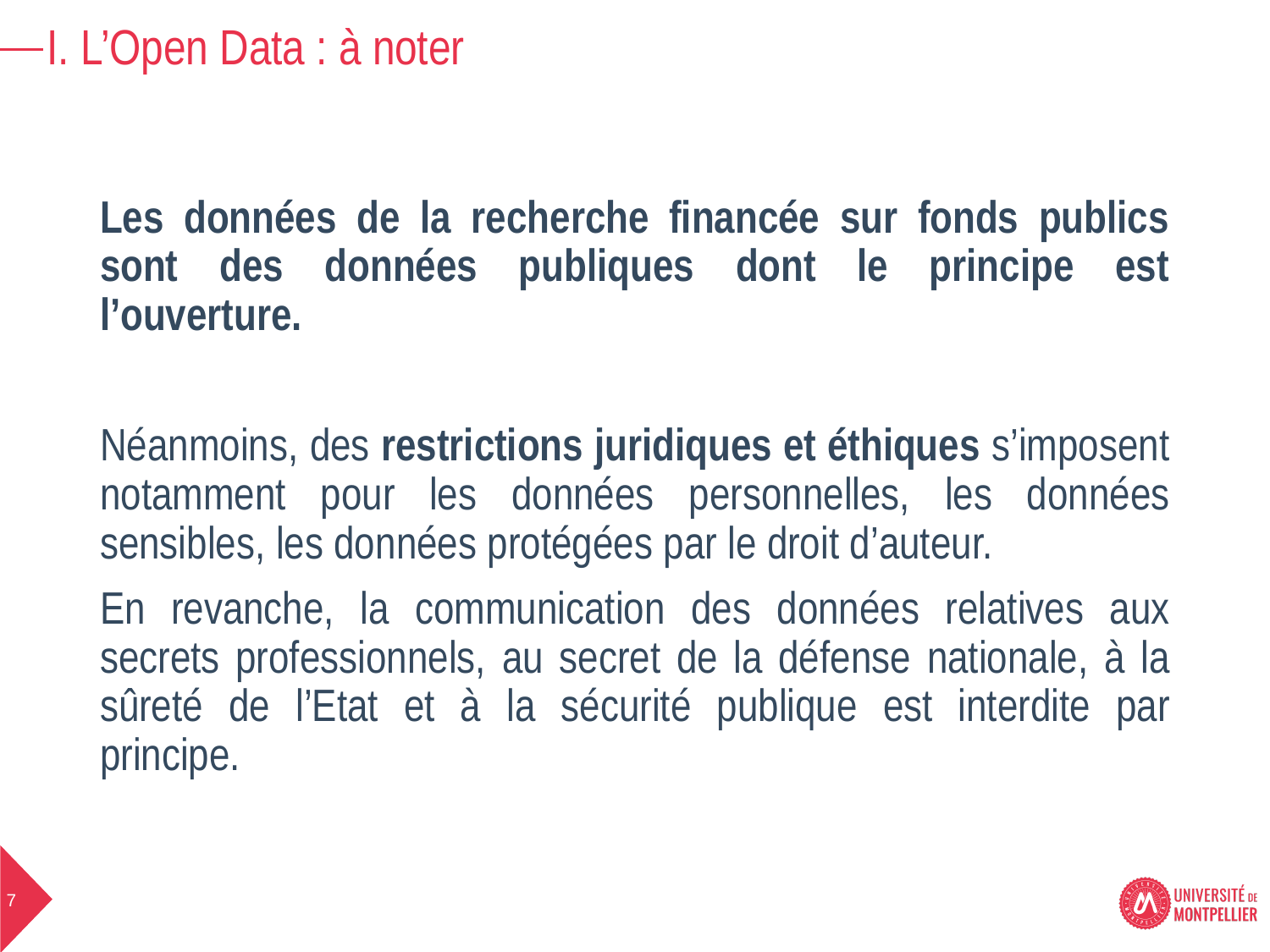

I. L’Open Data : à noter
Les données de la recherche financée sur fonds publics sont des données publiques dont le principe est l’ouverture.

Néanmoins, des restrictions juridiques et éthiques s’imposent notamment pour les données personnelles, les données sensibles, les données protégées par le droit d’auteur.
En revanche, la communication des données relatives aux secrets professionnels, au secret de la défense nationale, à la sûreté de l’Etat et à la sécurité publique est interdite par principe.
7